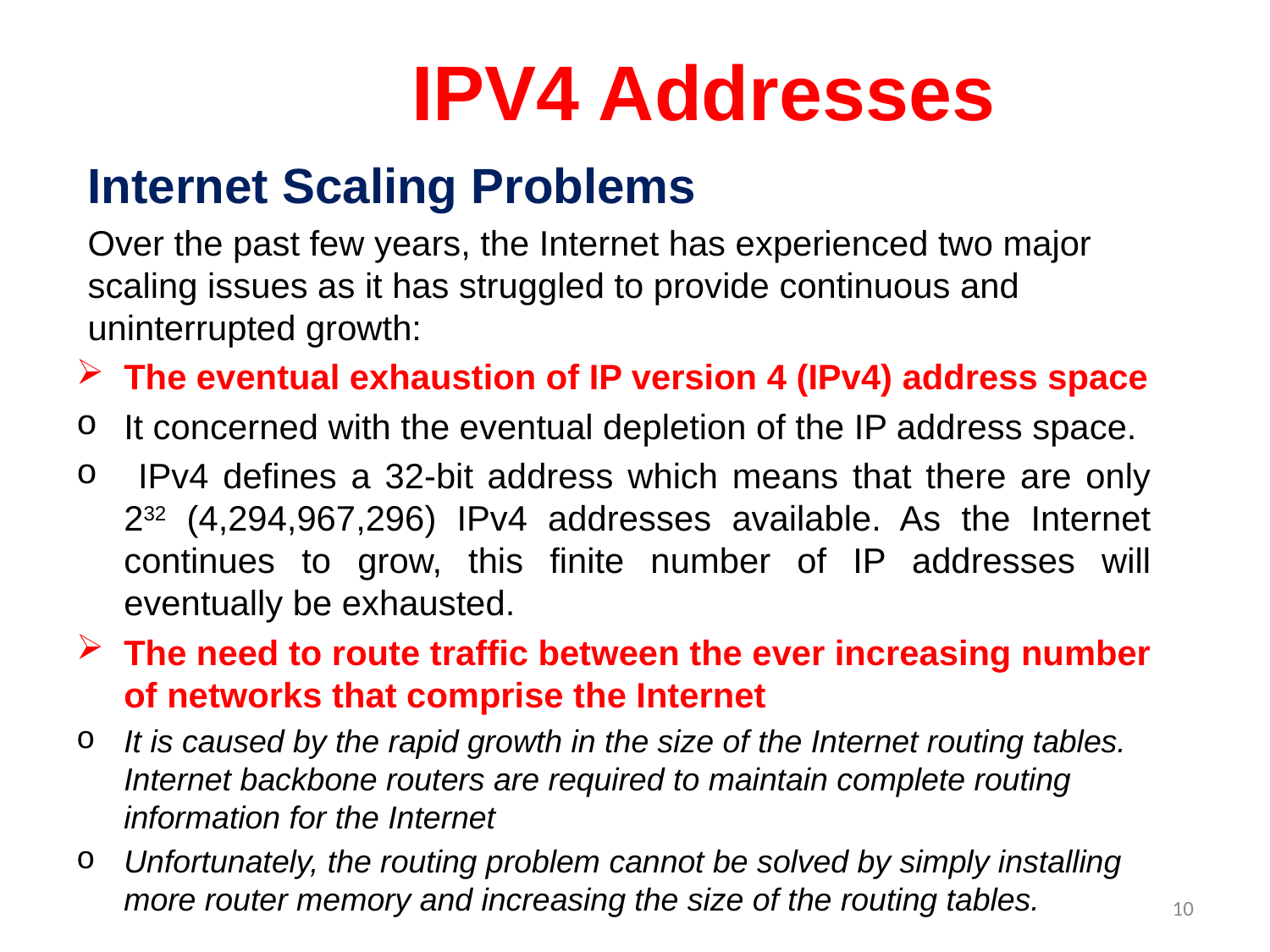

# IPV4 Addresses
Internet Scaling Problems
Over the past few years, the Internet has experienced two major scaling issues as it has struggled to provide continuous and uninterrupted growth:
The eventual exhaustion of IP version 4 (IPv4) address space
It concerned with the eventual depletion of the IP address space.
 IPv4 defines a 32-bit address which means that there are only 232 (4,294,967,296) IPv4 addresses available. As the Internet continues to grow, this finite number of IP addresses will eventually be exhausted.
The need to route traffic between the ever increasing number of networks that comprise the Internet
It is caused by the rapid growth in the size of the Internet routing tables. Internet backbone routers are required to maintain complete routing information for the Internet
Unfortunately, the routing problem cannot be solved by simply installing more router memory and increasing the size of the routing tables.
10